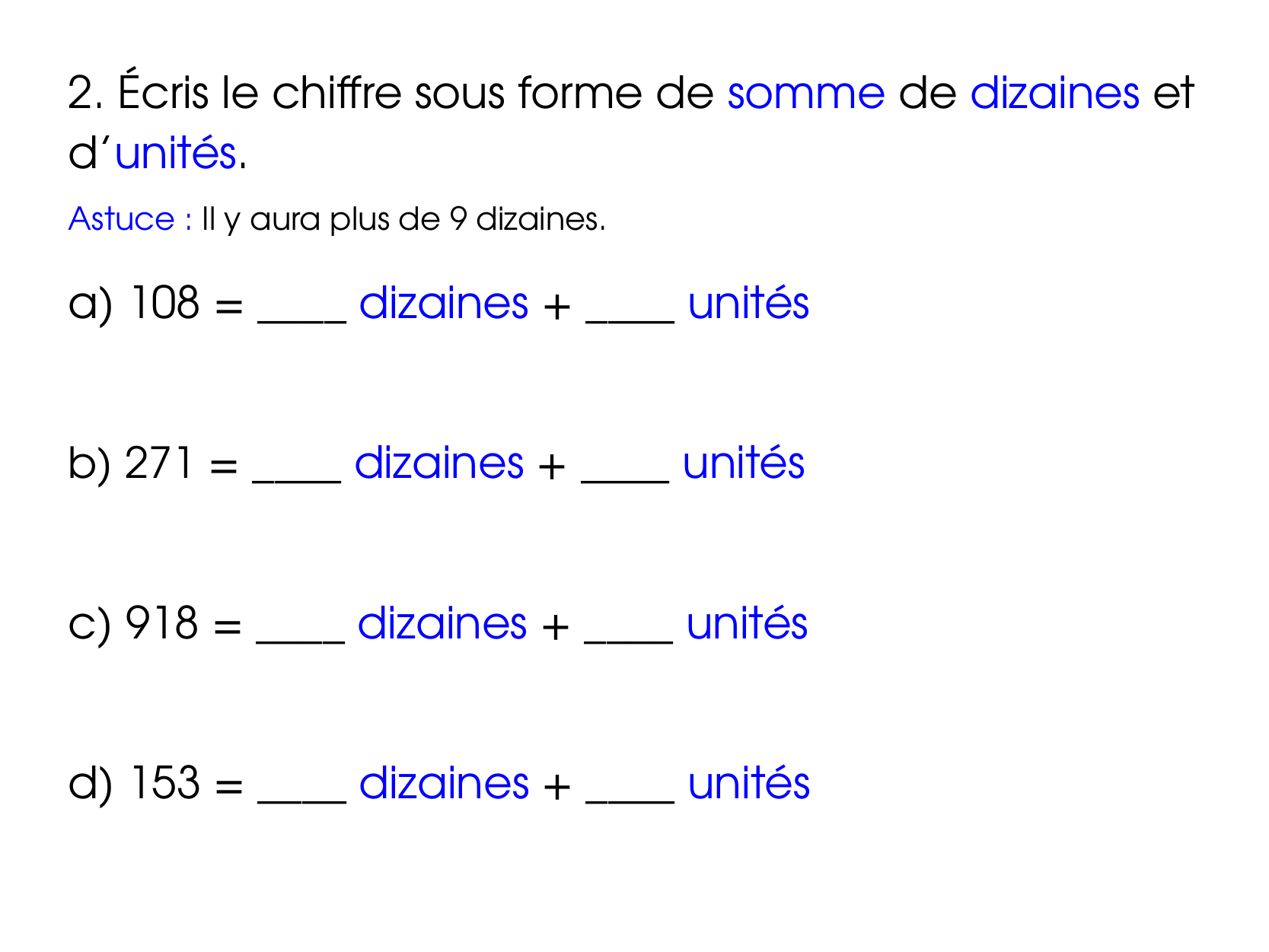

2. Écris le chiffre sous forme de somme de dizaines et d’unités.
Astuce : Il y aura plus de 9 dizaines.
a) 108 = ____ dizaines + ____ unités
b) 271 = ____ dizaines + ____ unités
c) 918 = ____ dizaines + ____ unités
d) 153 = ____ dizaines + ____ unités